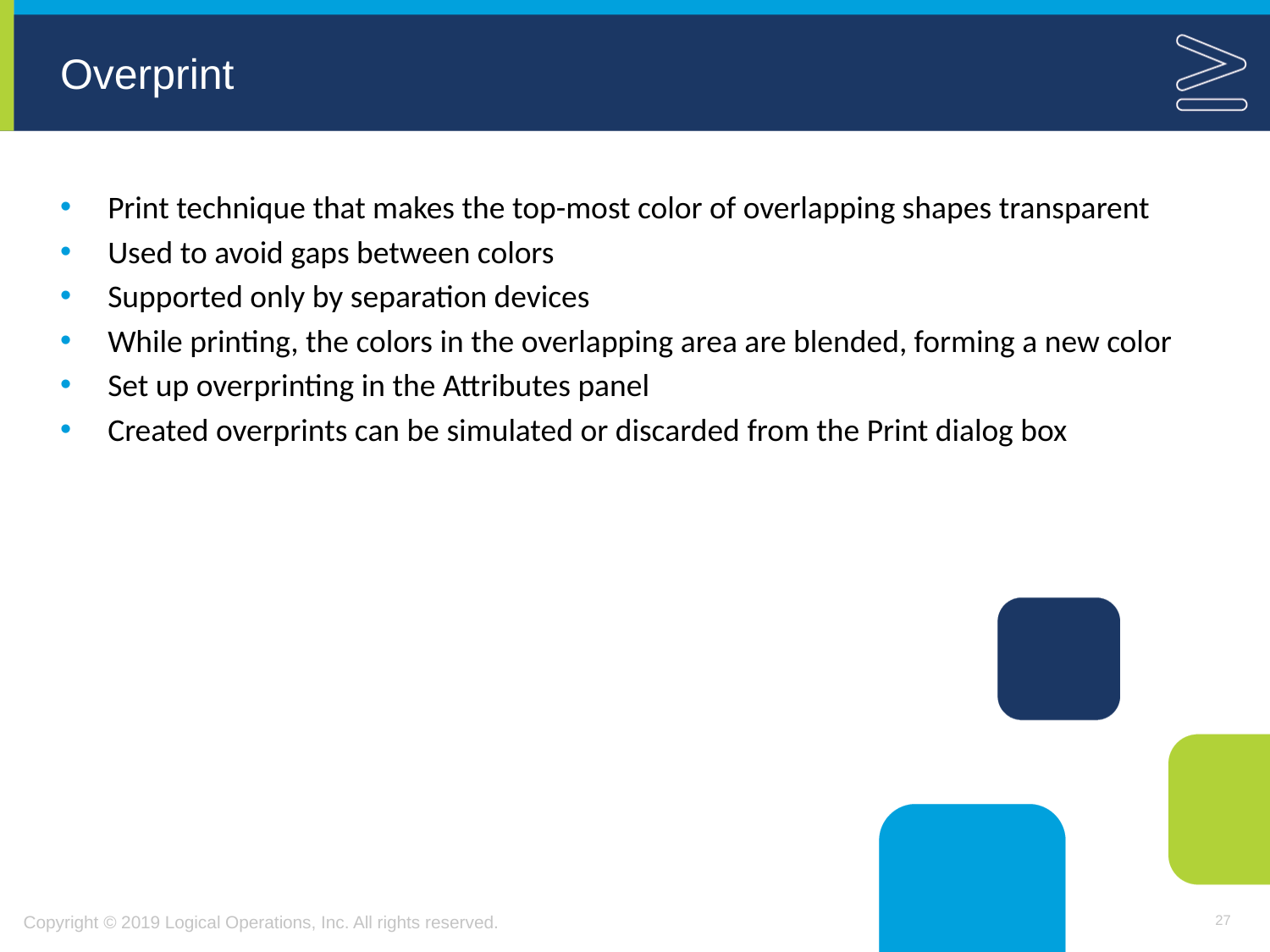

# Overprint
Print technique that makes the top-most color of overlapping shapes transparent
Used to avoid gaps between colors
Supported only by separation devices
While printing, the colors in the overlapping area are blended, forming a new color
Set up overprinting in the Attributes panel
Created overprints can be simulated or discarded from the Print dialog box
27